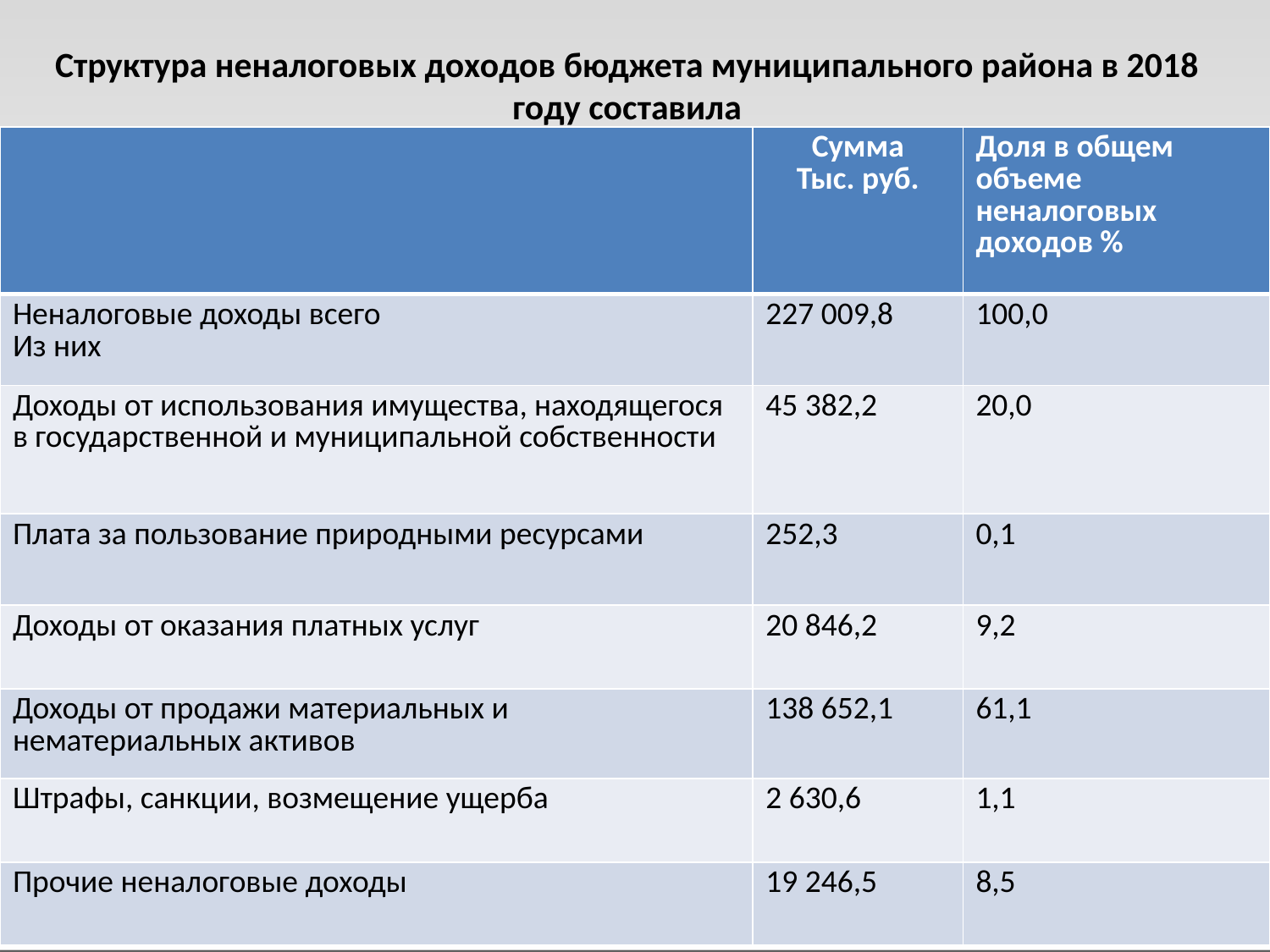

# Структура неналоговых доходов бюджета муниципального района в 2018 году составила
|  | Сумма Тыс. руб. | Доля в общем объеме неналоговых доходов % |
| --- | --- | --- |
| Неналоговые доходы всего Из них | 227 009,8 | 100,0 |
| Доходы от использования имущества, находящегося в государственной и муниципальной собственности | 45 382,2 | 20,0 |
| Плата за пользование природными ресурсами | 252,3 | 0,1 |
| Доходы от оказания платных услуг | 20 846,2 | 9,2 |
| Доходы от продажи материальных и нематериальных активов | 138 652,1 | 61,1 |
| Штрафы, санкции, возмещение ущерба | 2 630,6 | 1,1 |
| Прочие неналоговые доходы | 19 246,5 | 8,5 |